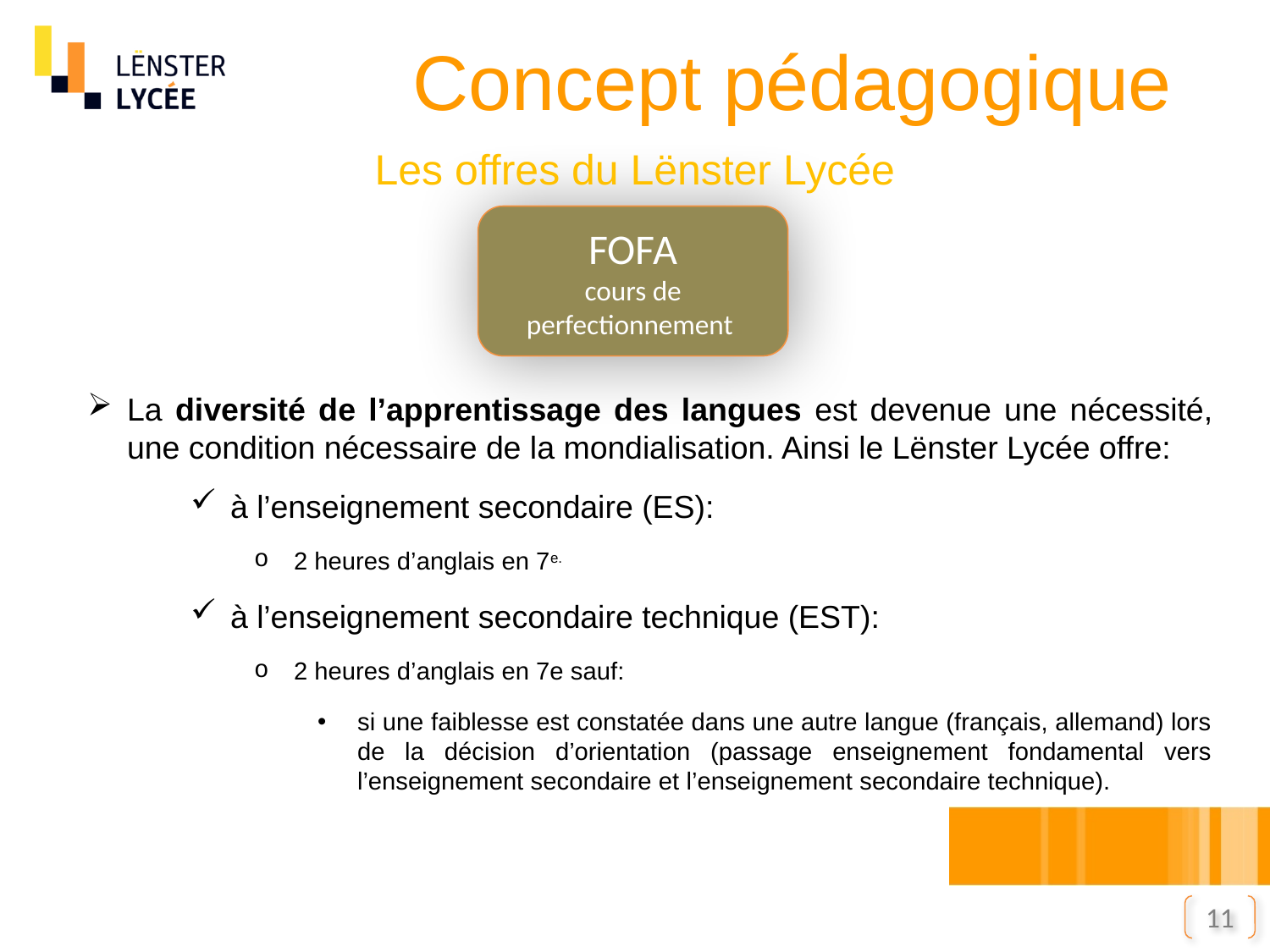

Concept pédagogique
Les offres du Lënster Lycée
FOFA
cours de perfectionnement
La diversité de l’apprentissage des langues est devenue une nécessité, une condition nécessaire de la mondialisation. Ainsi le Lënster Lycée offre:
à l’enseignement secondaire (ES):
2 heures d’anglais en 7e.
à l’enseignement secondaire technique (EST):
2 heures d’anglais en 7e sauf:
si une faiblesse est constatée dans une autre langue (français, allemand) lors de la décision d’orientation (passage enseignement fondamental vers l’enseignement secondaire et l’enseignement secondaire technique).

11